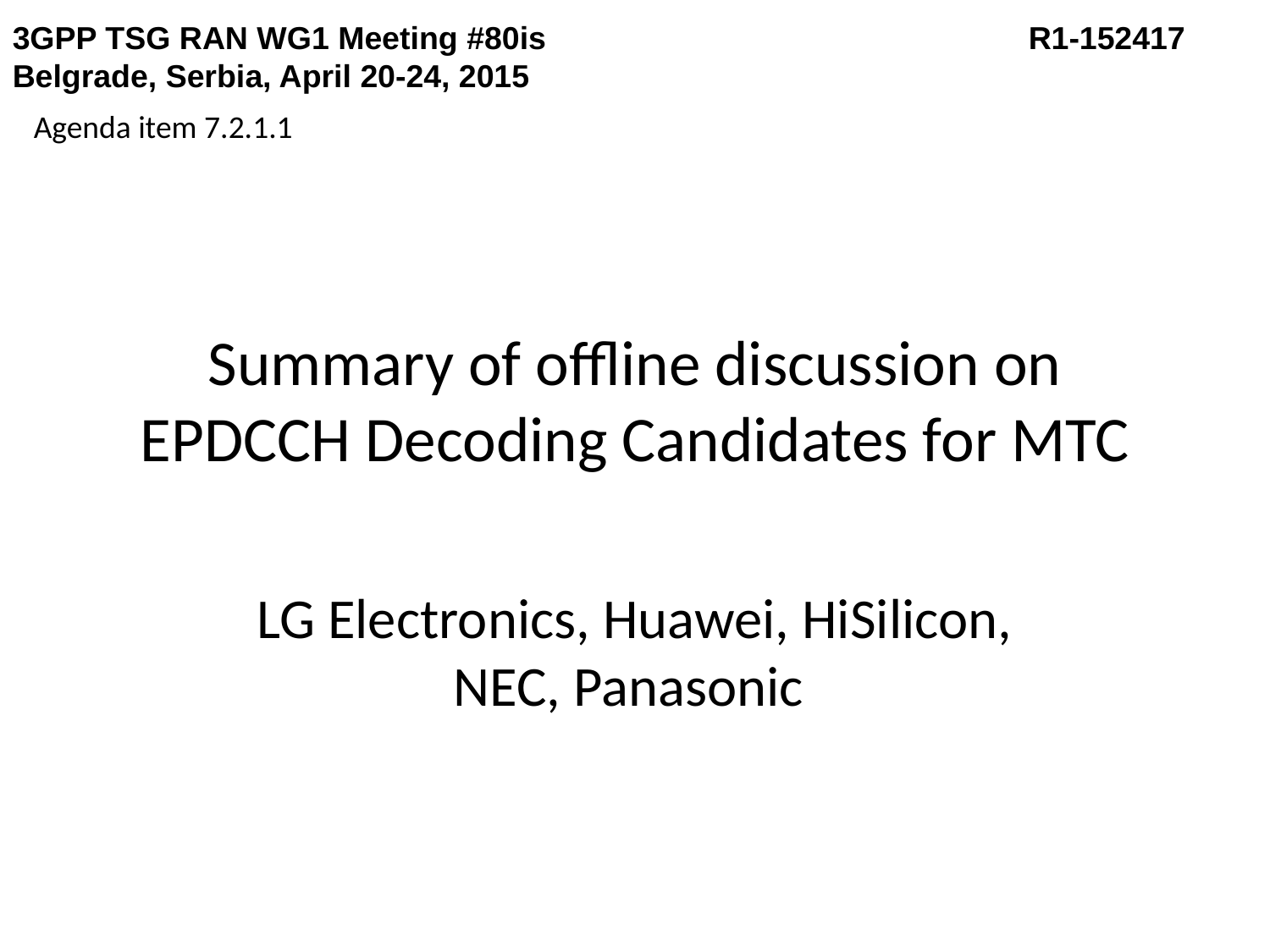

3GPP TSG RAN WG1 Meeting #80is 				R1-152417
Belgrade, Serbia, April 20-24, 2015
Agenda item 7.2.1.1
# Summary of offline discussion on EPDCCH Decoding Candidates for MTC
LG Electronics, Huawei, HiSilicon, NEC, Panasonic